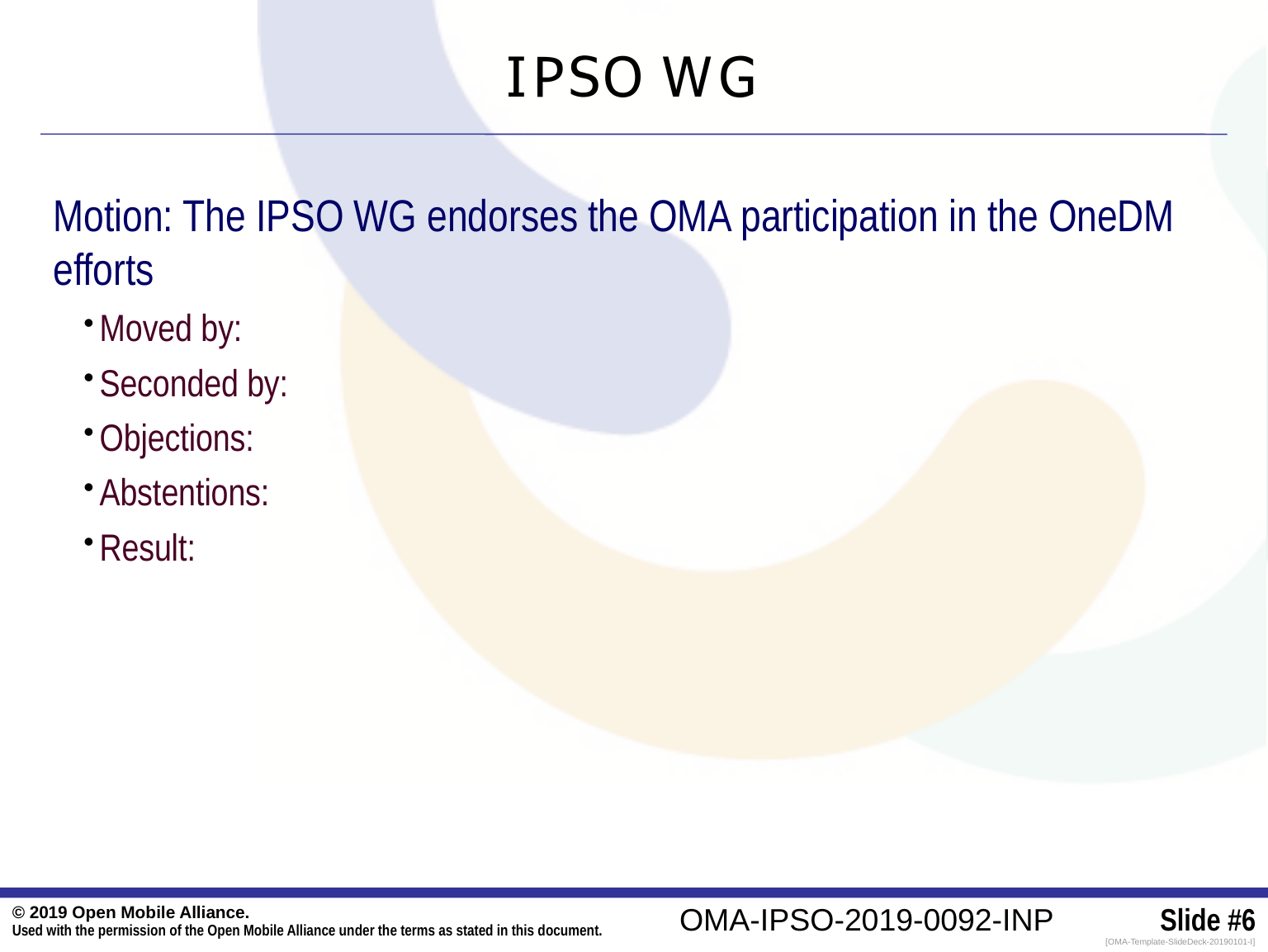

# IPSO WG
Motion: The IPSO WG endorses the OMA participation in the OneDM efforts
Moved by:
Seconded by:
Objections:
Abstentions:
Result: